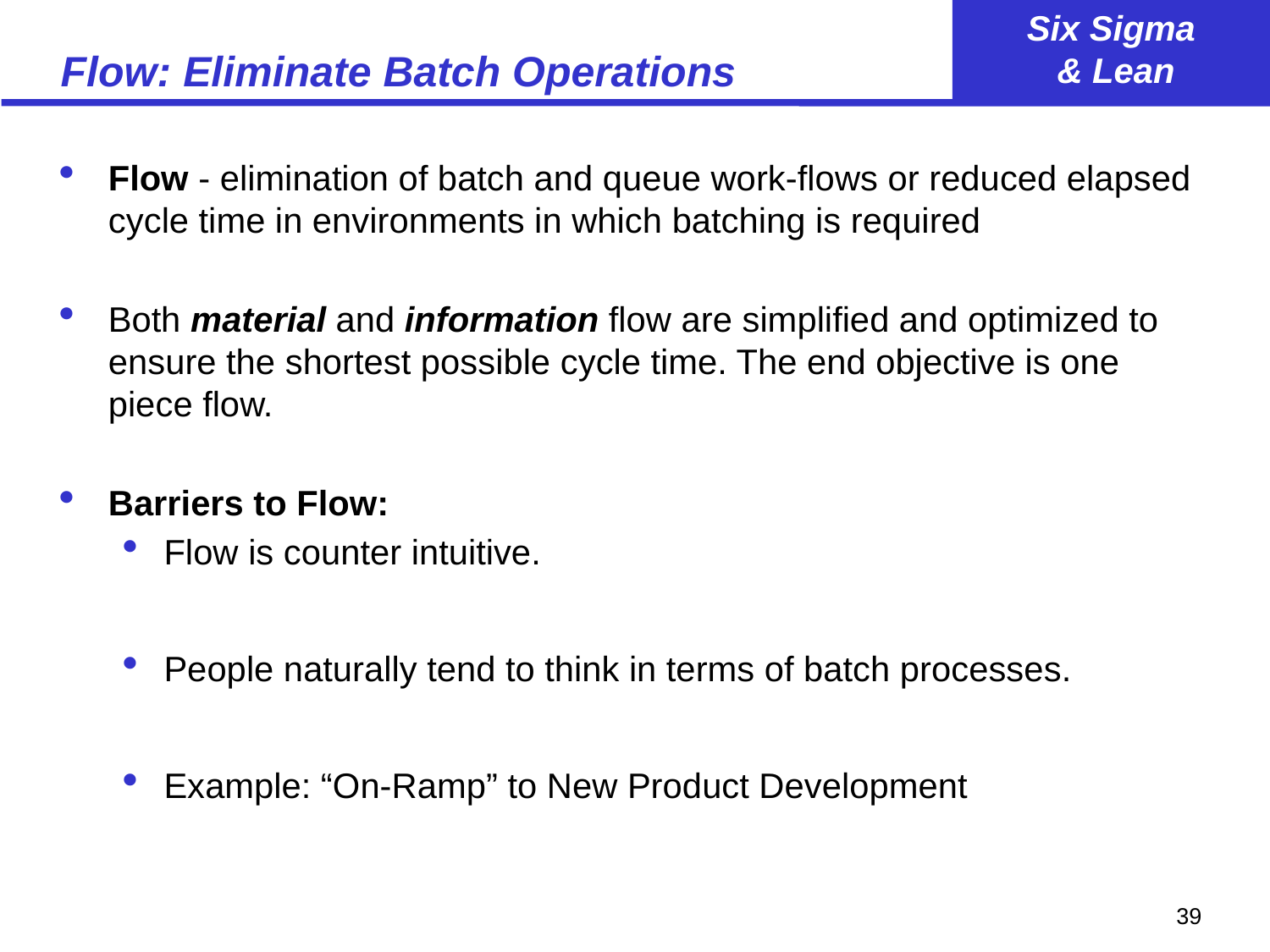

# Flow: Eliminate Batch Operations
Flow - elimination of batch and queue work-flows or reduced elapsed cycle time in environments in which batching is required

Both material and information flow are simplified and optimized to ensure the shortest possible cycle time. The end objective is one piece flow.

Barriers to Flow:
Flow is counter intuitive.

People naturally tend to think in terms of batch processes.

Example: “On-Ramp” to New Product Development